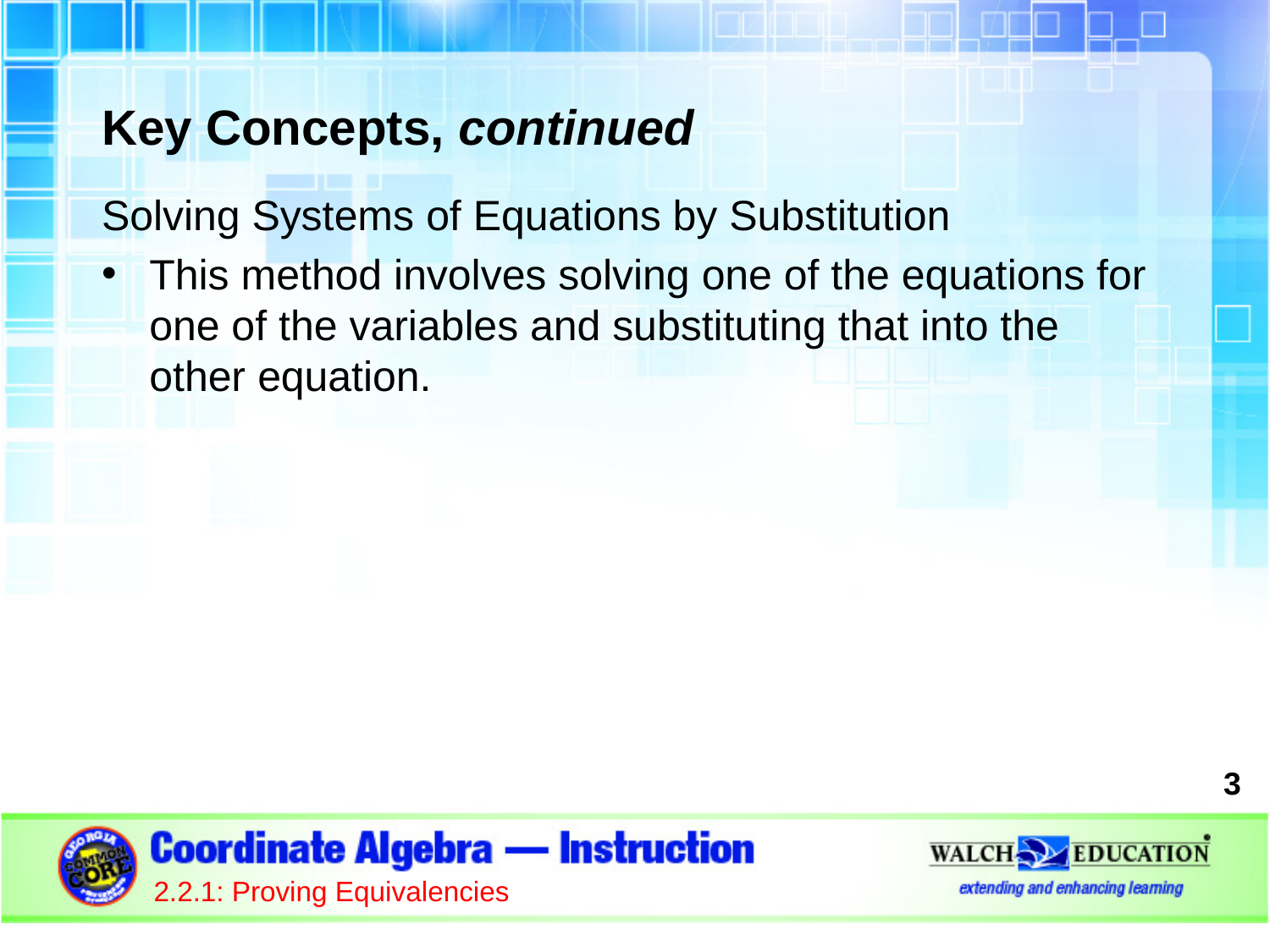

Key Concepts, continued
Solving Systems of Equations by Substitution
This method involves solving one of the equations for one of the variables and substituting that into the other equation.

3
2.2.1: Proving Equivalencies